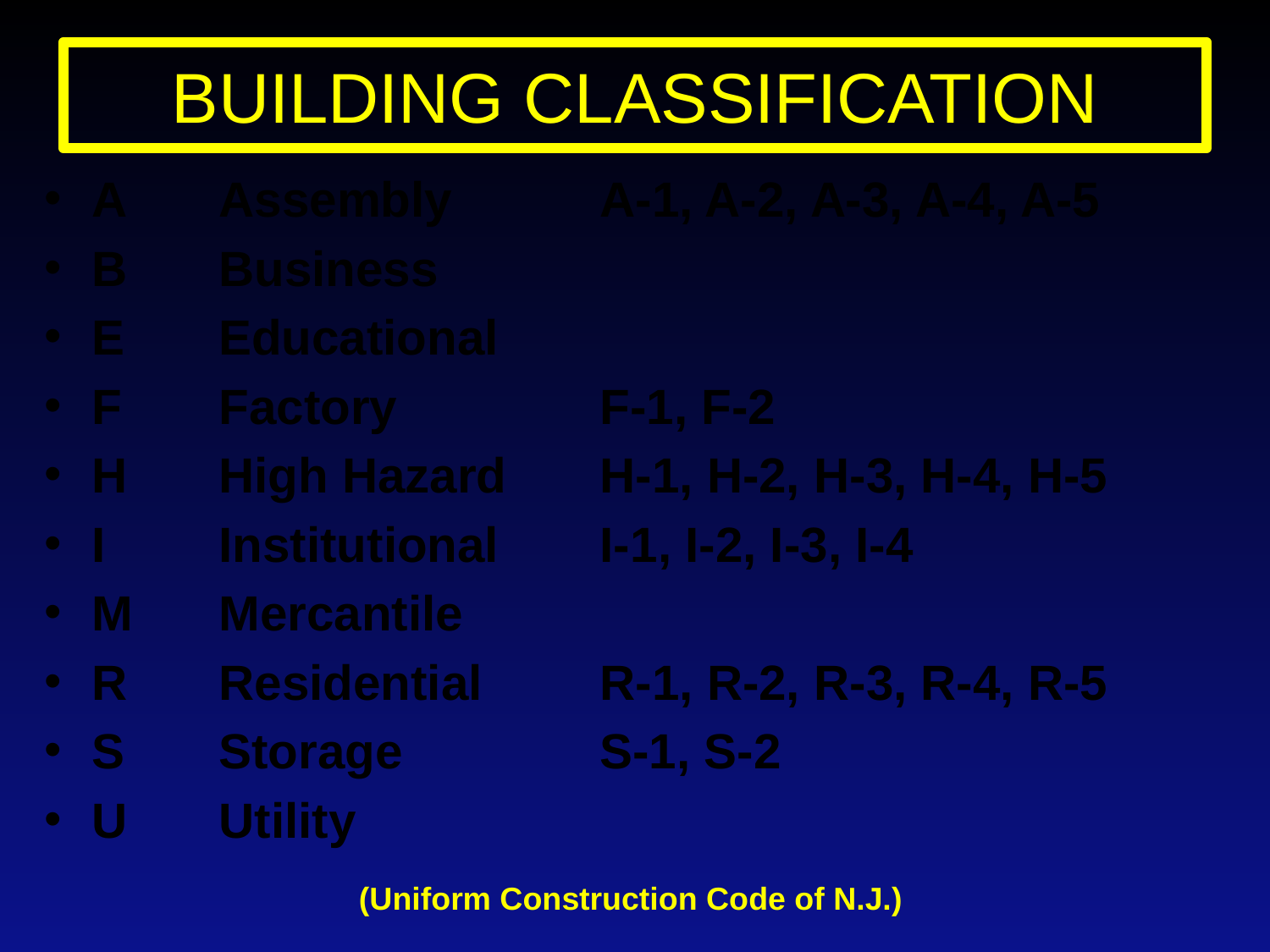

# BUILDING CLASSIFICATION
A	Assembly		A-1, A-2, A-3, A-4, A-5
B	Business
E	Educational
F	Factory		F-1, F-2
H	High Hazard	H-1, H-2, H-3, H-4, H-5
I	Institutional	I-1, I-2, I-3, I-4
M	Mercantile
R 	Residential	R-1, R-2, R-3, R-4, R-5
S	Storage		S-1, S-2
U 	Utility
(Uniform Construction Code of N.J.)